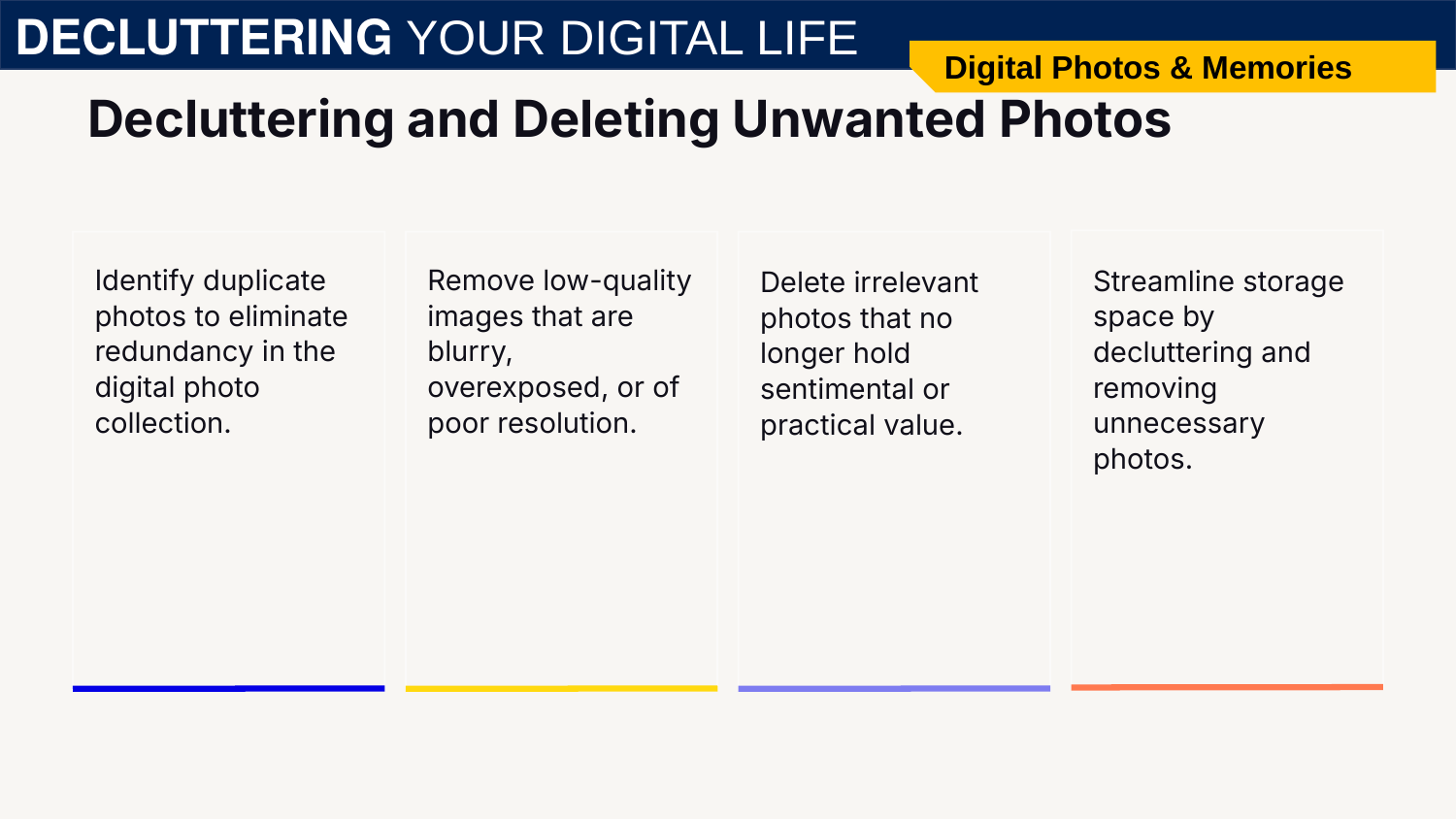

DECLUTTERING YOUR DIGITAL LIFE
Digital Photos & Memories

# Decluttering and Deleting Unwanted Photos
Identify duplicate photos to eliminate redundancy in the digital photo collection.
Remove low-quality images that are blurry, overexposed, or of poor resolution.
Streamline storage space by decluttering and removing unnecessary photos.
Delete irrelevant photos that no longer hold sentimental or practical value.